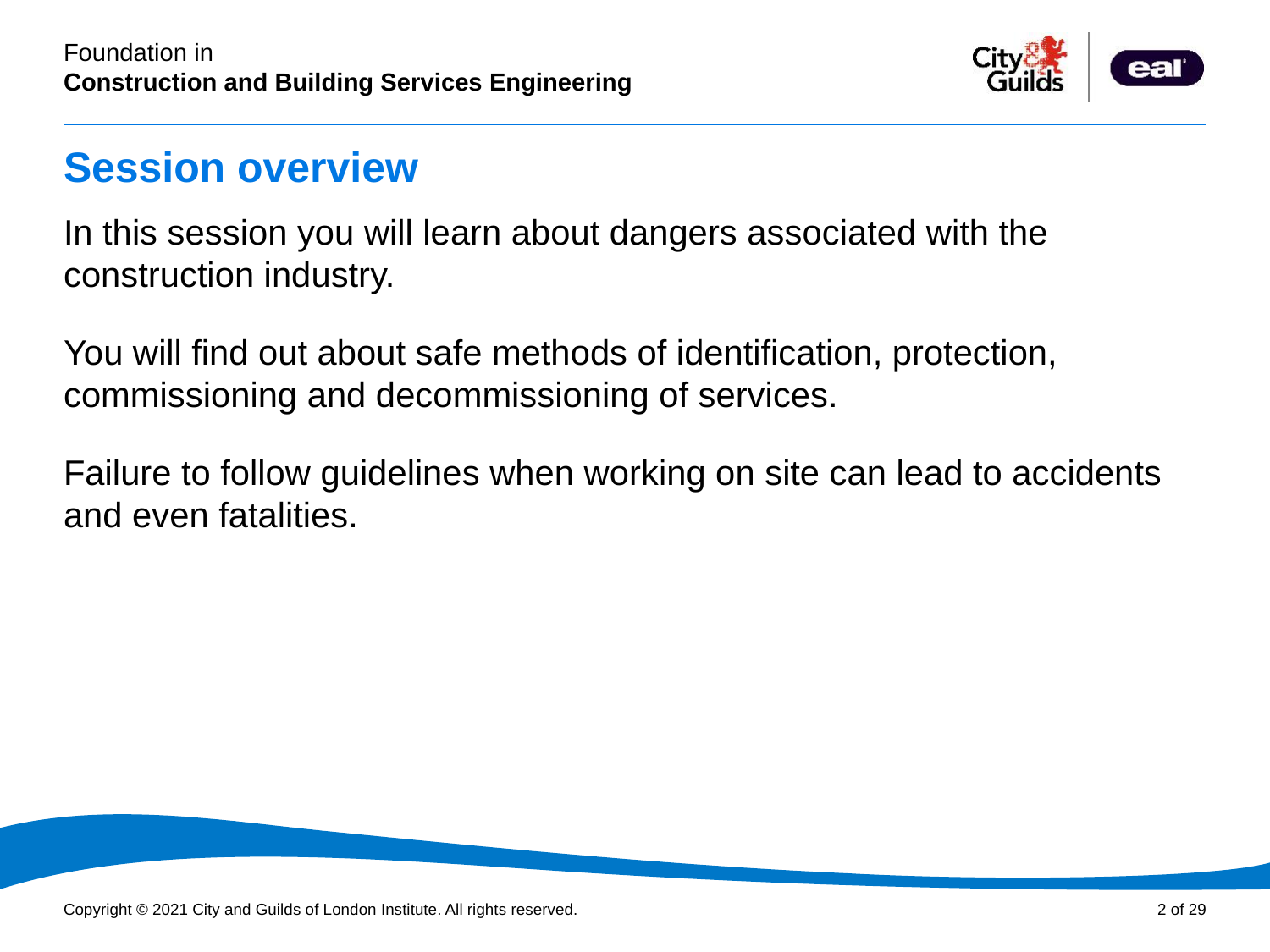

# Session overview
In this session you will learn about dangers associated with the construction industry.
You will find out about safe methods of identification, protection, commissioning and decommissioning of services.
Failure to follow guidelines when working on site can lead to accidents and even fatalities.